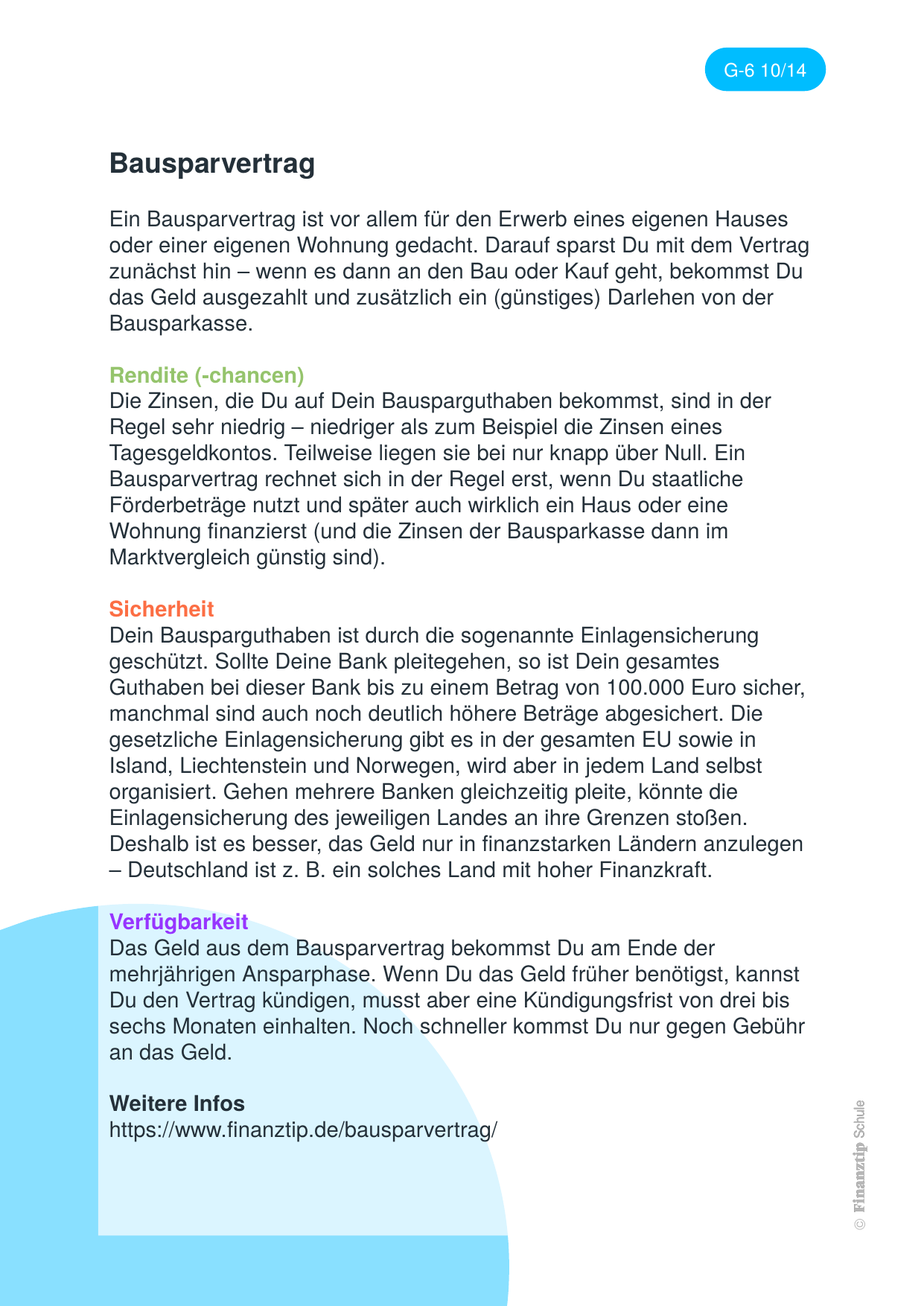

Bausparvertrag

Ein Bausparvertrag ist vor allem für den Erwerb eines eigenen Hauses oder einer eigenen Wohnung gedacht. Darauf sparst Du mit dem Vertrag zunächst hin – wenn es dann an den Bau oder Kauf geht, bekommst Du das Geld ausgezahlt und zusätzlich ein (günstiges) Darlehen von der Bausparkasse.

Rendite (-chancen)
Die Zinsen, die Du auf Dein Bausparguthaben bekommst, sind in der Regel sehr niedrig – niedriger als zum Beispiel die Zinsen eines Tagesgeldkontos. Teilweise liegen sie bei nur knapp über Null. Ein Bausparvertrag rechnet sich in der Regel erst, wenn Du staatliche Förderbeträge nutzt und später auch wirklich ein Haus oder eine Wohnung finanzierst (und die Zinsen der Bausparkasse dann im Marktvergleich günstig sind).

Sicherheit
Dein Bausparguthaben ist durch die sogenannte Einlagensicherung geschützt. Sollte Deine Bank pleitegehen, so ist Dein gesamtes Guthaben bei dieser Bank bis zu einem Betrag von 100.000 Euro sicher, manchmal sind auch noch deutlich höhere Beträge abgesichert. Die gesetzliche Einlagensicherung gibt es in der gesamten EU sowie in Island, Liechtenstein und Norwegen, wird aber in jedem Land selbst organisiert. Gehen mehrere Banken gleichzeitig pleite, könnte die Einlagensicherung des jeweiligen Landes an ihre Grenzen stoßen. Deshalb ist es besser, das Geld nur in finanzstarken Ländern anzulegen – Deutschland ist z. B. ein solches Land mit hoher Finanzkraft.

Verfügbarkeit
Das Geld aus dem Bausparvertrag bekommst Du am Ende der mehrjährigen Ansparphase. Wenn Du das Geld früher benötigst, kannst Du den Vertrag kündigen, musst aber eine Kündigungsfrist von drei bis sechs Monaten einhalten. Noch schneller kommst Du nur gegen Gebühr an das Geld.

Weitere Infos
https://www.finanztip.de/bausparvertrag/